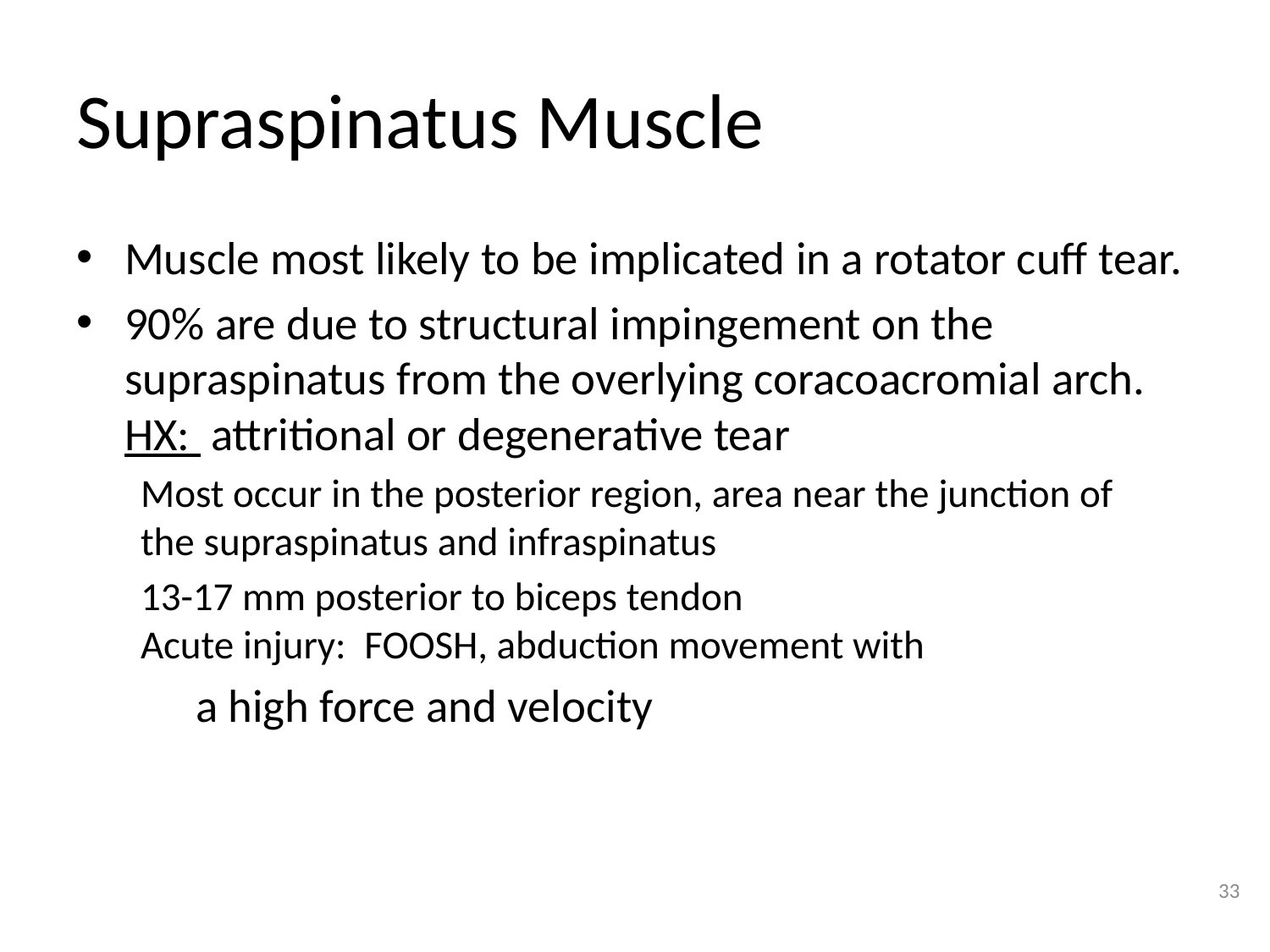

# Supraspinatus Muscle
Muscle most likely to be implicated in a rotator cuff tear.
90% are due to structural impingement on the supraspinatus from the overlying coracoacromial arch.
HX:  attritional or degenerative tear
	Most occur in the posterior region, area near the junction of 	the supraspinatus and infraspinatus
	13-17 mm posterior to biceps tendon
	Acute injury:  FOOSH, abduction movement with
	a high force and velocity
33